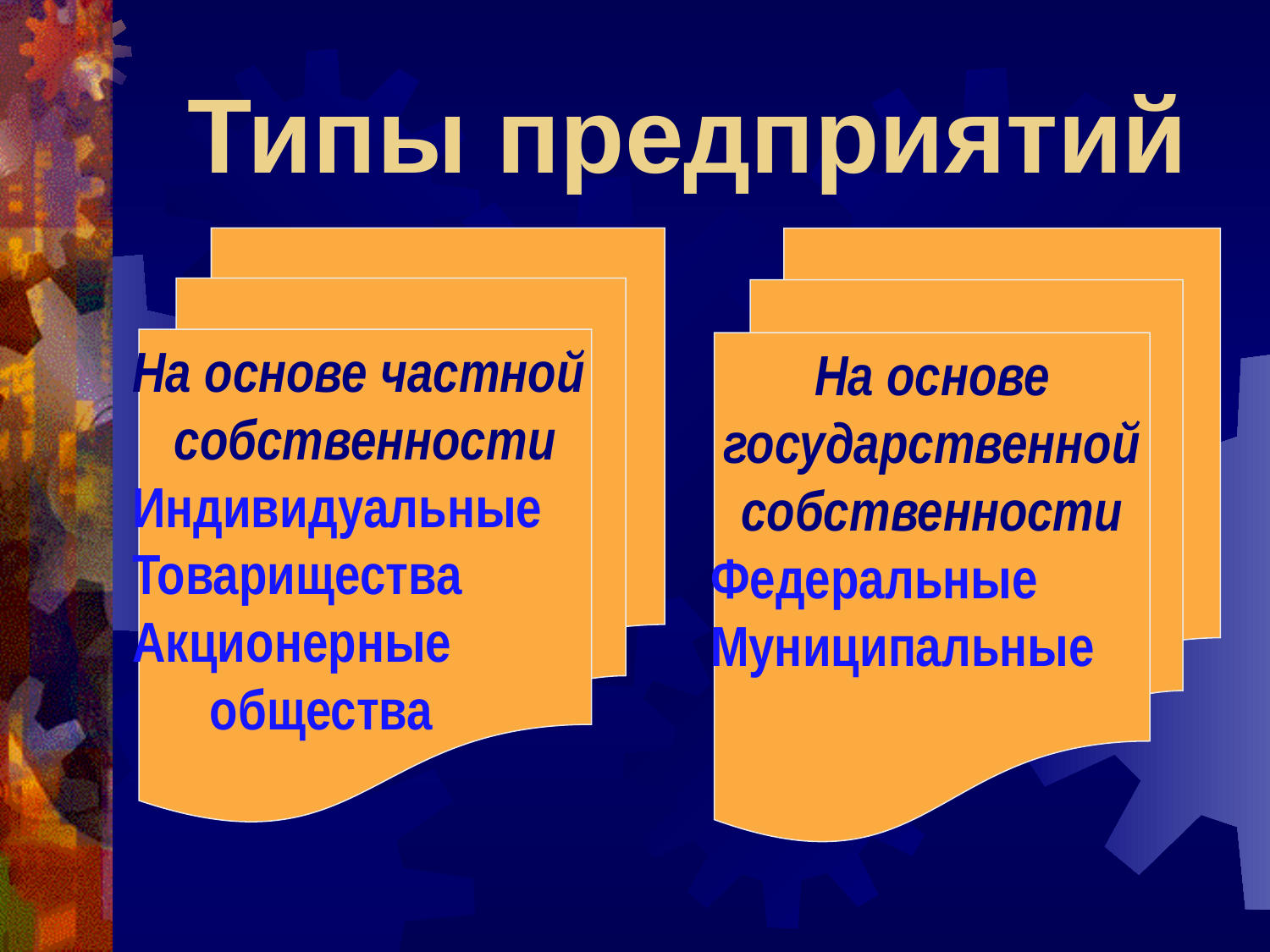

# Типы предприятий
На основе частной
собственности
Индивидуальные
Товарищества
Акционерные
      общества
На основе
 государственной
собственности
Федеральные
Муниципальные